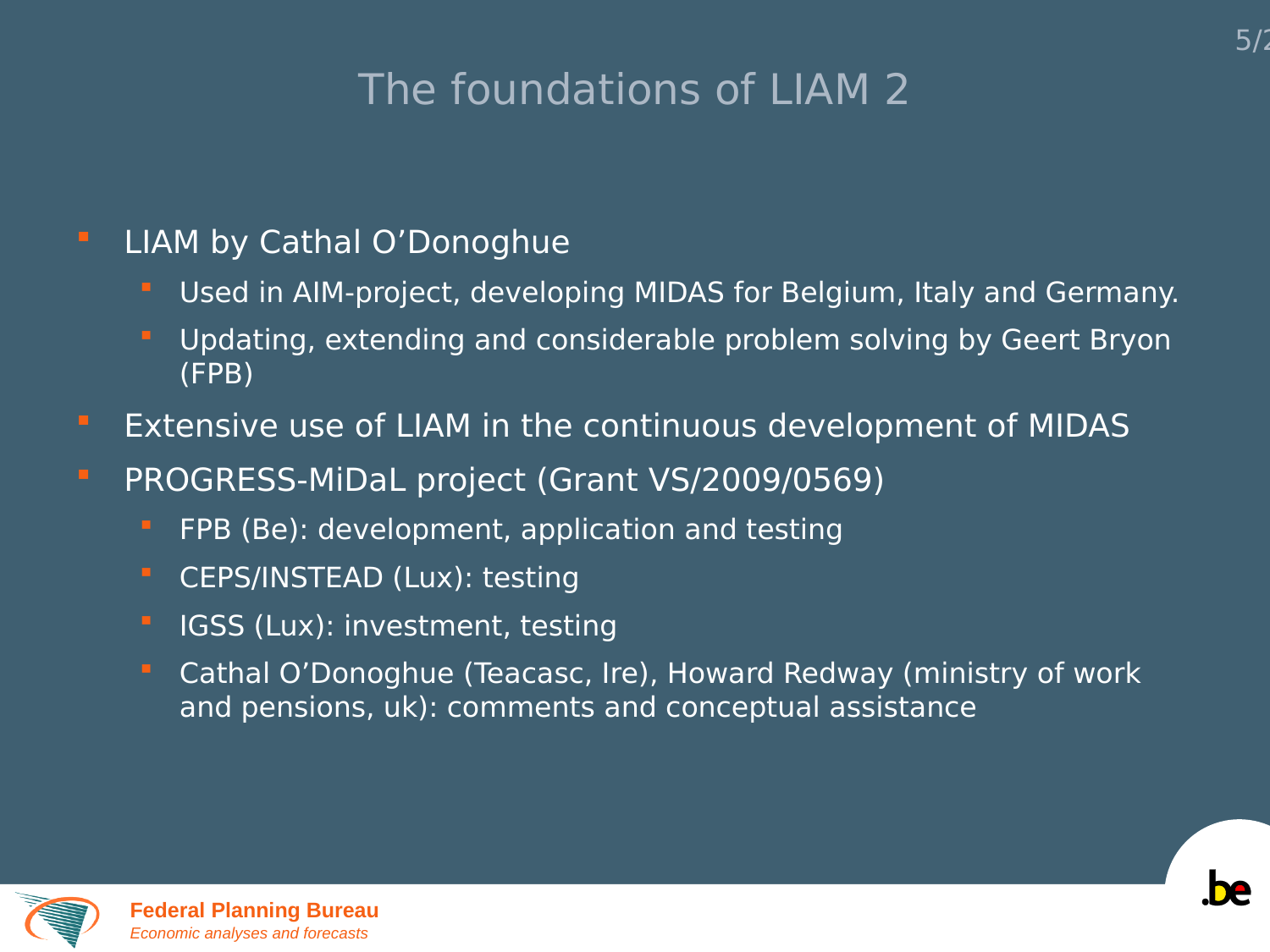

# The foundations of LIAM 2
LIAM by Cathal O’Donoghue
Used in AIM-project, developing MIDAS for Belgium, Italy and Germany.
Updating, extending and considerable problem solving by Geert Bryon (FPB)
Extensive use of LIAM in the continuous development of MIDAS
PROGRESS-MiDaL project (Grant VS/2009/0569)
FPB (Be): development, application and testing
CEPS/INSTEAD (Lux): testing
IGSS (Lux): investment, testing
Cathal O’Donoghue (Teacasc, Ire), Howard Redway (ministry of work and pensions, uk): comments and conceptual assistance